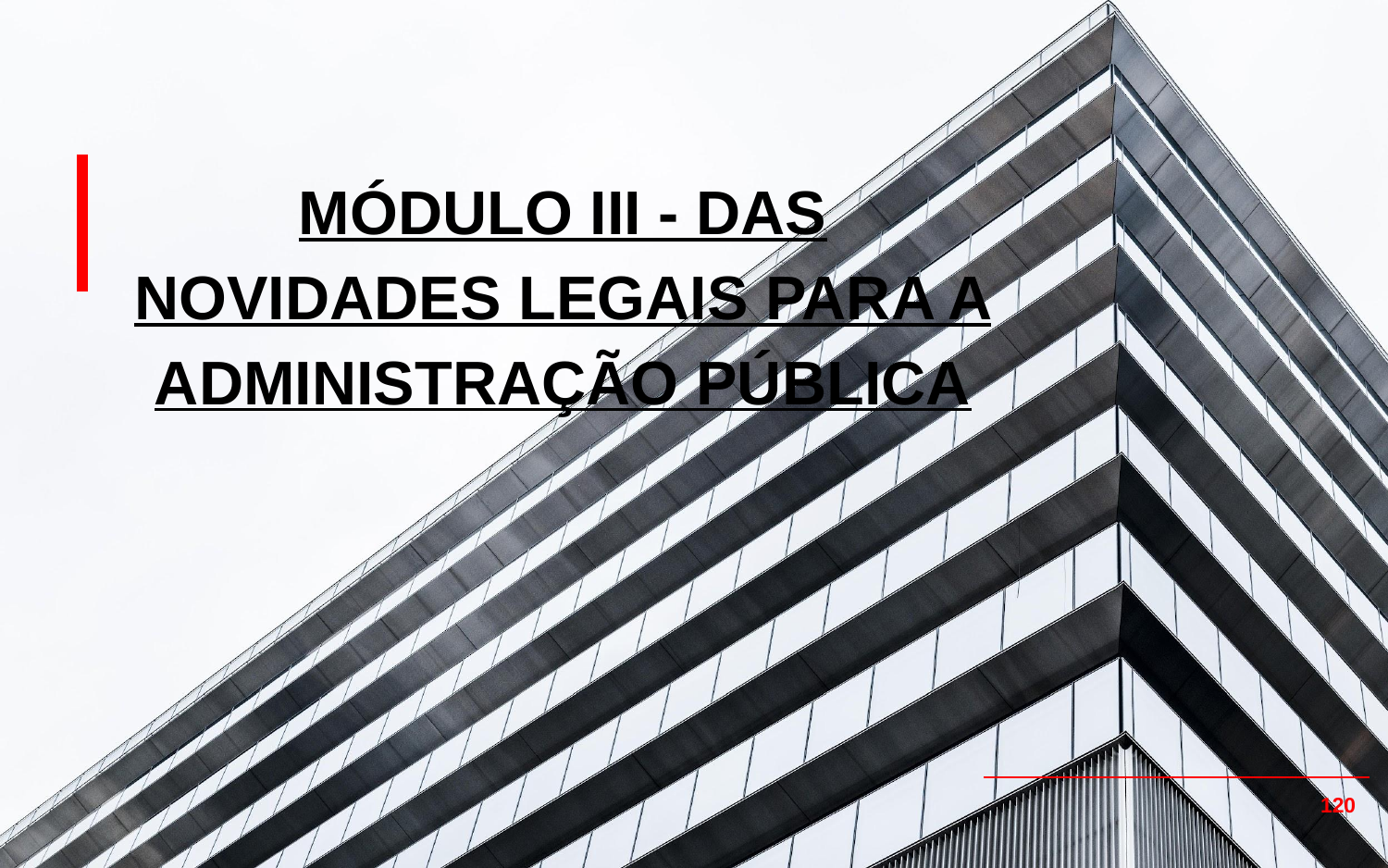

MÓDULO III - DAS NOVIDADES LEGAIS PARA A ADMINISTRAÇÃO PÚBLICA